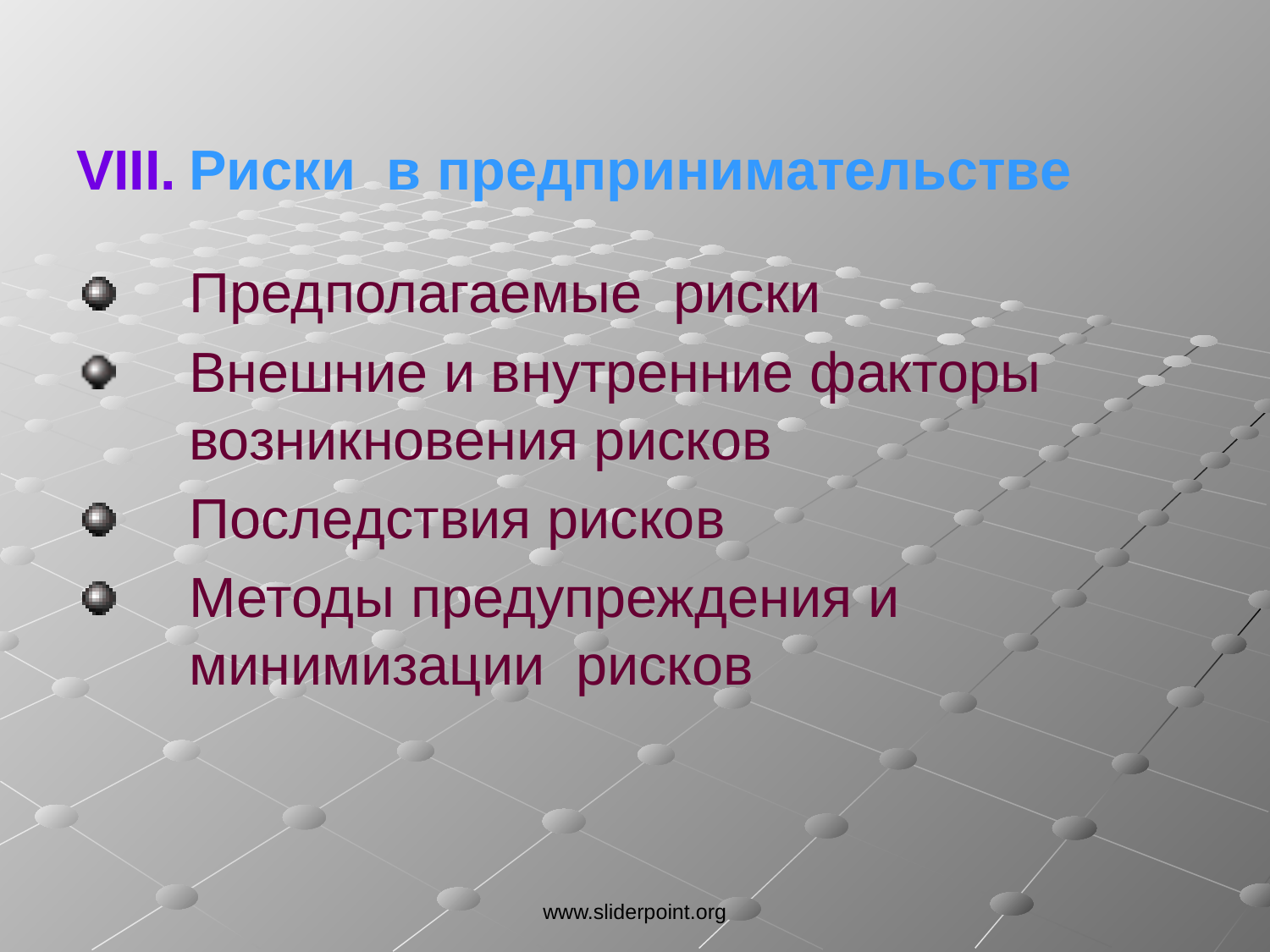

#
Риски  в предпринимательстве

Предполагаемые  риски
Внешние и внутренние факторы возникновения рисков
Последствия рисков
Методы предупреждения и минимизации  рисков
www.sliderpoint.org